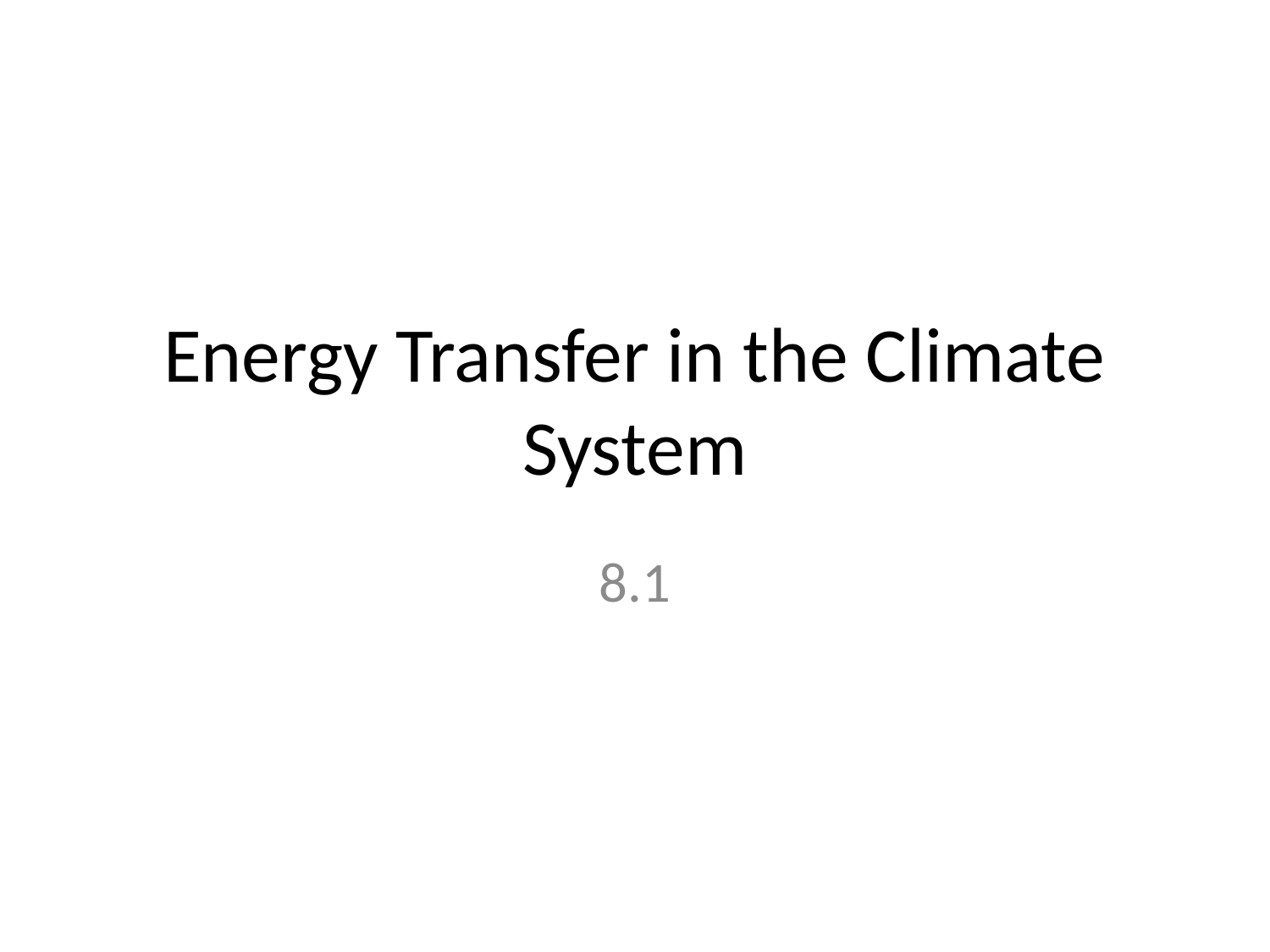

# Energy Transfer in the Climate System
8.1